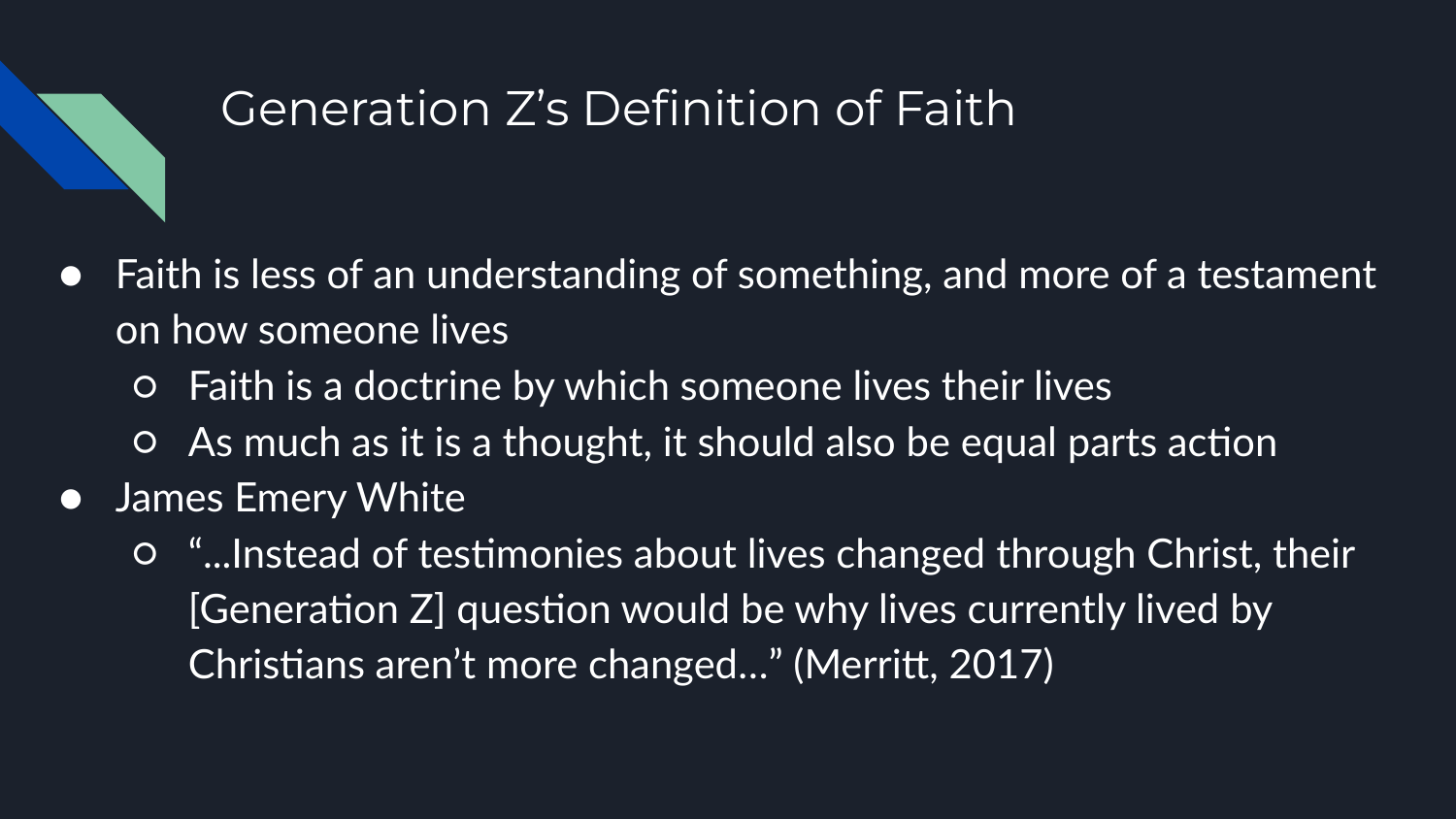

# Generation Z’s Definition of Faith
Faith is less of an understanding of something, and more of a testament on how someone lives
Faith is a doctrine by which someone lives their lives
As much as it is a thought, it should also be equal parts action
James Emery White
“...Instead of testimonies about lives changed through Christ, their [Generation Z] question would be why lives currently lived by Christians aren’t more changed…” (Merritt, 2017)